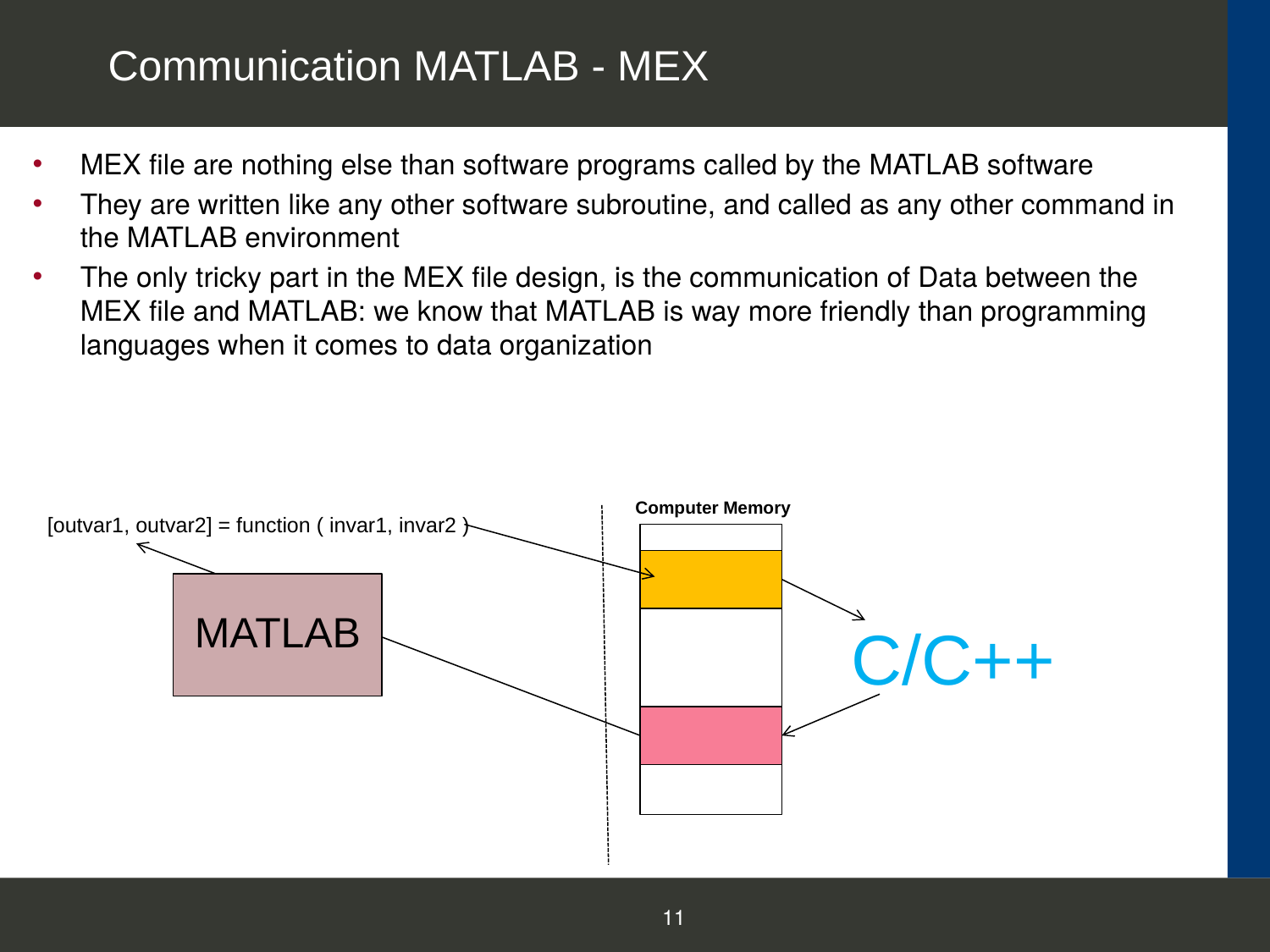

# Communication MATLAB - MEX
MEX file are nothing else than software programs called by the MATLAB software
They are written like any other software subroutine, and called as any other command in the MATLAB environment
The only tricky part in the MEX file design, is the communication of Data between the MEX file and MATLAB: we know that MATLAB is way more friendly than programming languages when it comes to data organization
Computer Memory
[outvar1, outvar2] = function ( invar1, invar2 )

MATLAB

C/C++